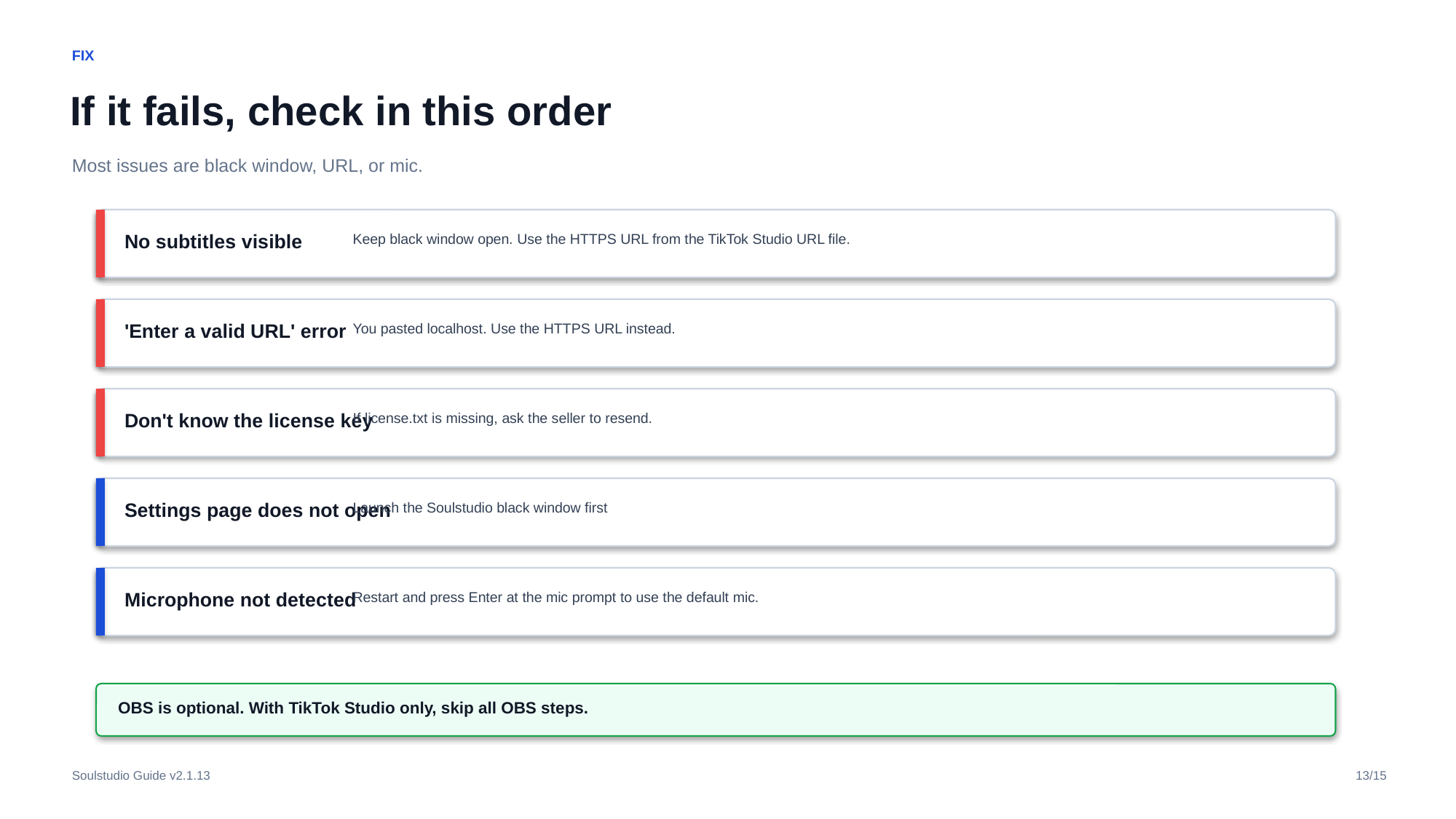

FIX
If it fails, check in this order
Most issues are black window, URL, or mic.

No subtitles visible
Keep black window open. Use the HTTPS URL from the TikTok Studio URL file.

'Enter a valid URL' error
You pasted localhost. Use the HTTPS URL instead.

Don't know the license key
If license.txt is missing, ask the seller to resend.

Settings page does not open
Launch the Soulstudio black window first

Microphone not detected
Restart and press Enter at the mic prompt to use the default mic.

OBS is optional. With TikTok Studio only, skip all OBS steps.
Soulstudio Guide v2.1.13
13/15